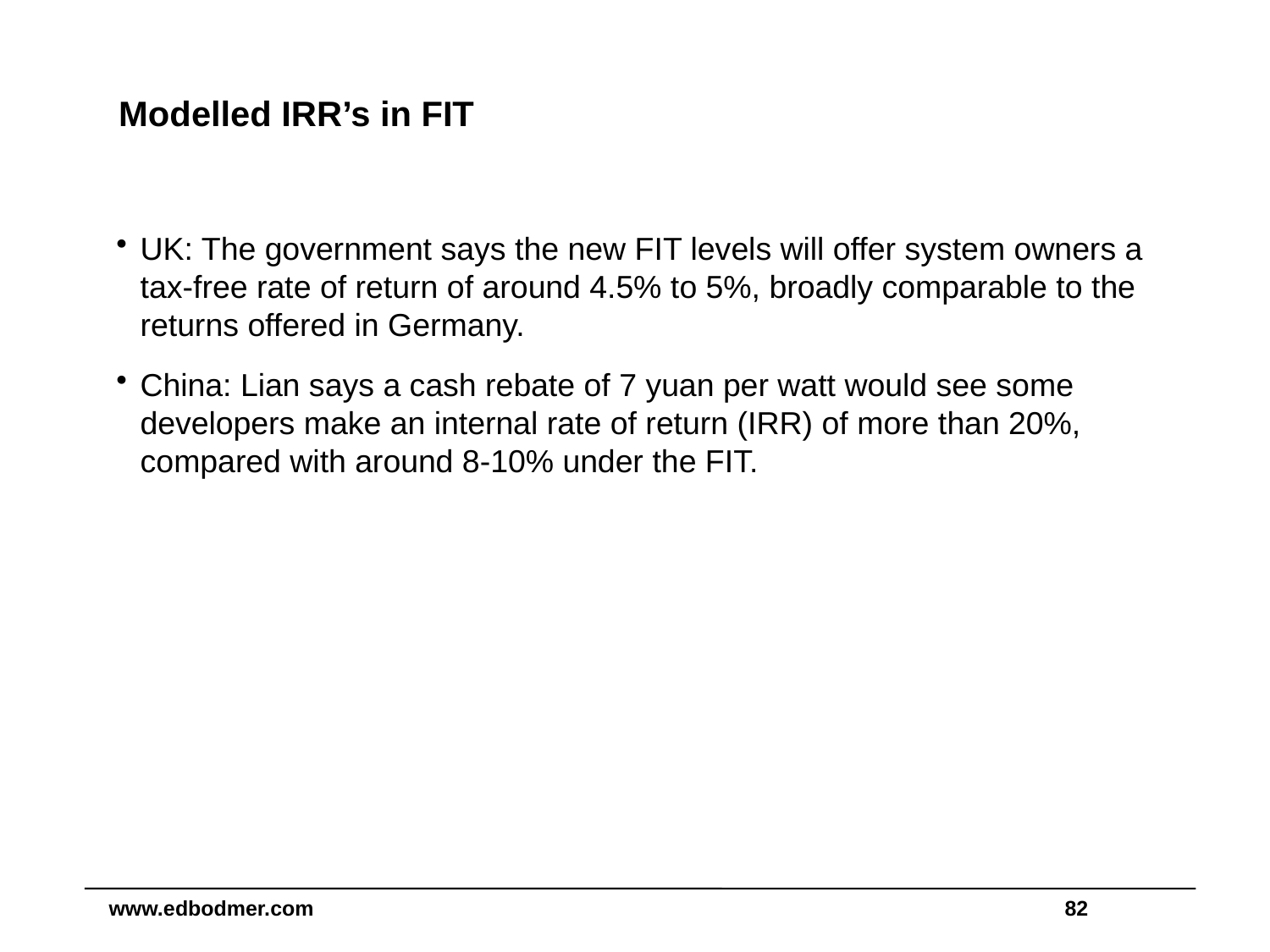

# Modelled IRR’s in FIT
UK: The government says the new FIT levels will offer system owners a tax-free rate of return of around 4.5% to 5%, broadly comparable to the returns offered in Germany.
China: Lian says a cash rebate of 7 yuan per watt would see some developers make an internal rate of return (IRR) of more than 20%, compared with around 8-10% under the FIT.